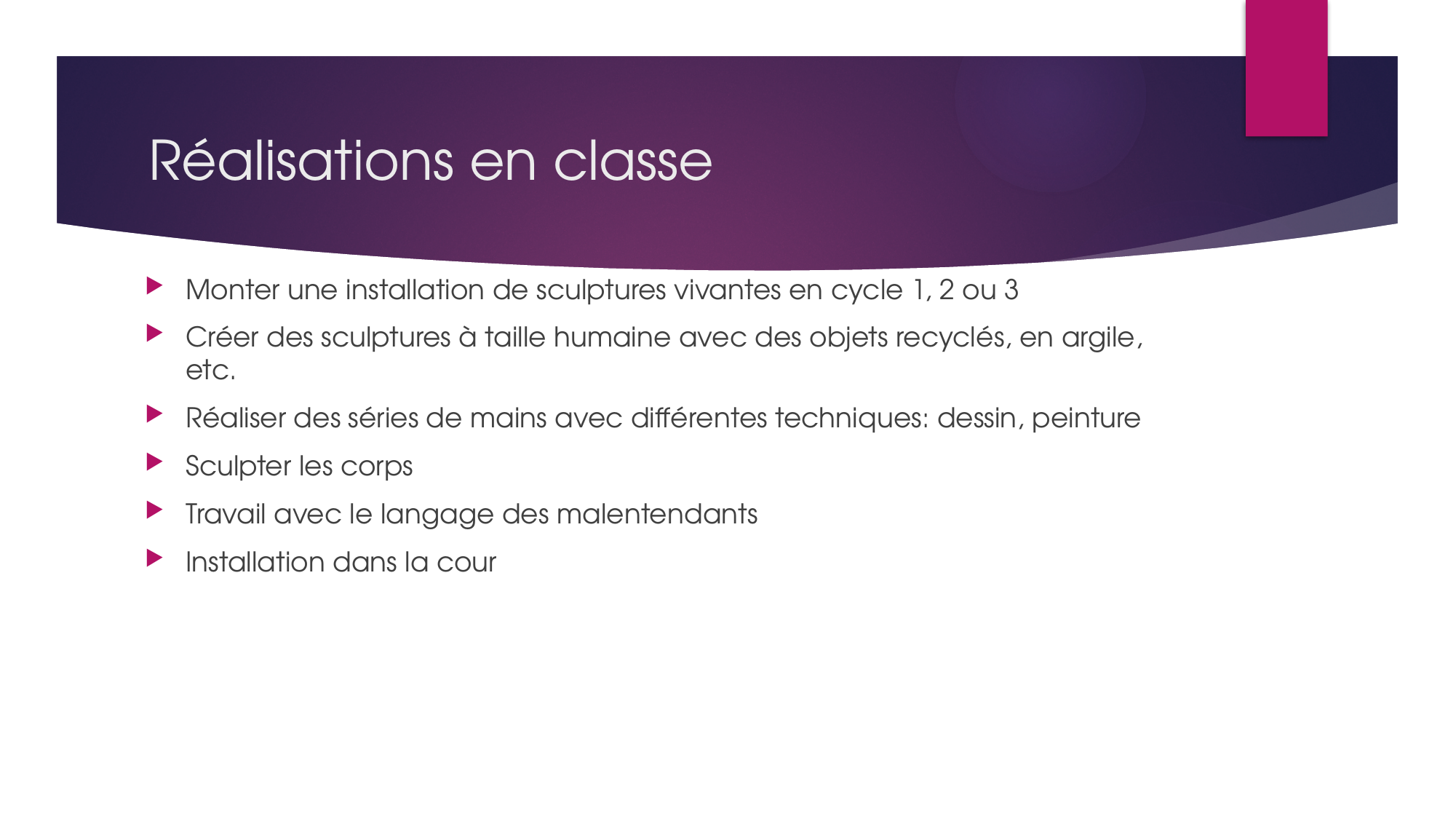

# Réalisations en classe
Monter une installation de sculptures vivantes en cycle 1, 2 ou 3
Créer des sculptures à taille humaine avec des objets recyclés, en argile, etc.
Réaliser des séries de mains avec différentes techniques: dessin, peinture
Sculpter les corps
Travail avec le langage des malentendants
Installation dans la cour